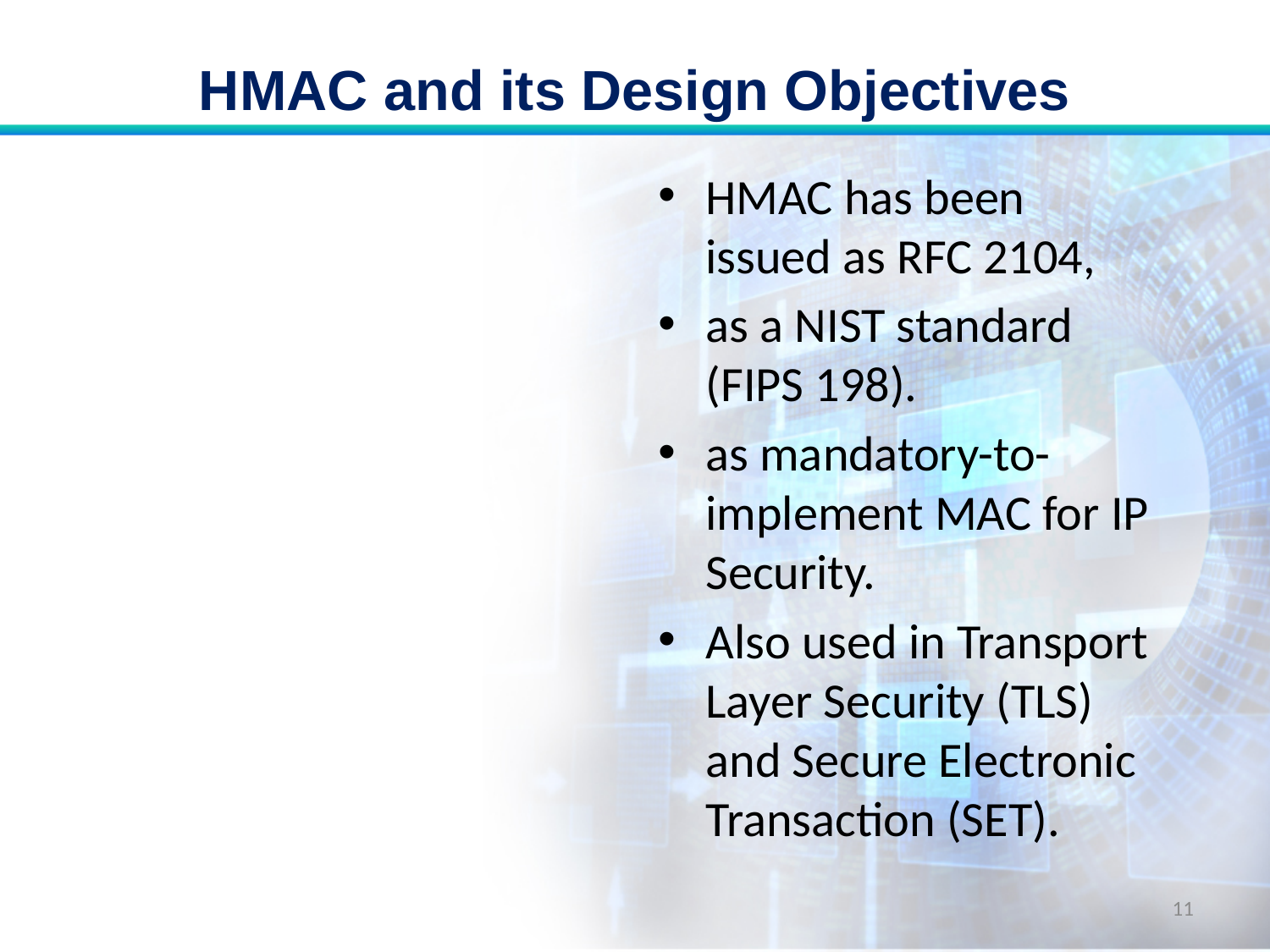

# HMAC and its Design Objectives
HMAC has been issued as RFC 2104,
as a NIST standard (FIPS 198).
as mandatory-to- implement MAC for IP Security.
Also used in Transport Layer Security (TLS) and Secure Electronic Transaction (SET).
11